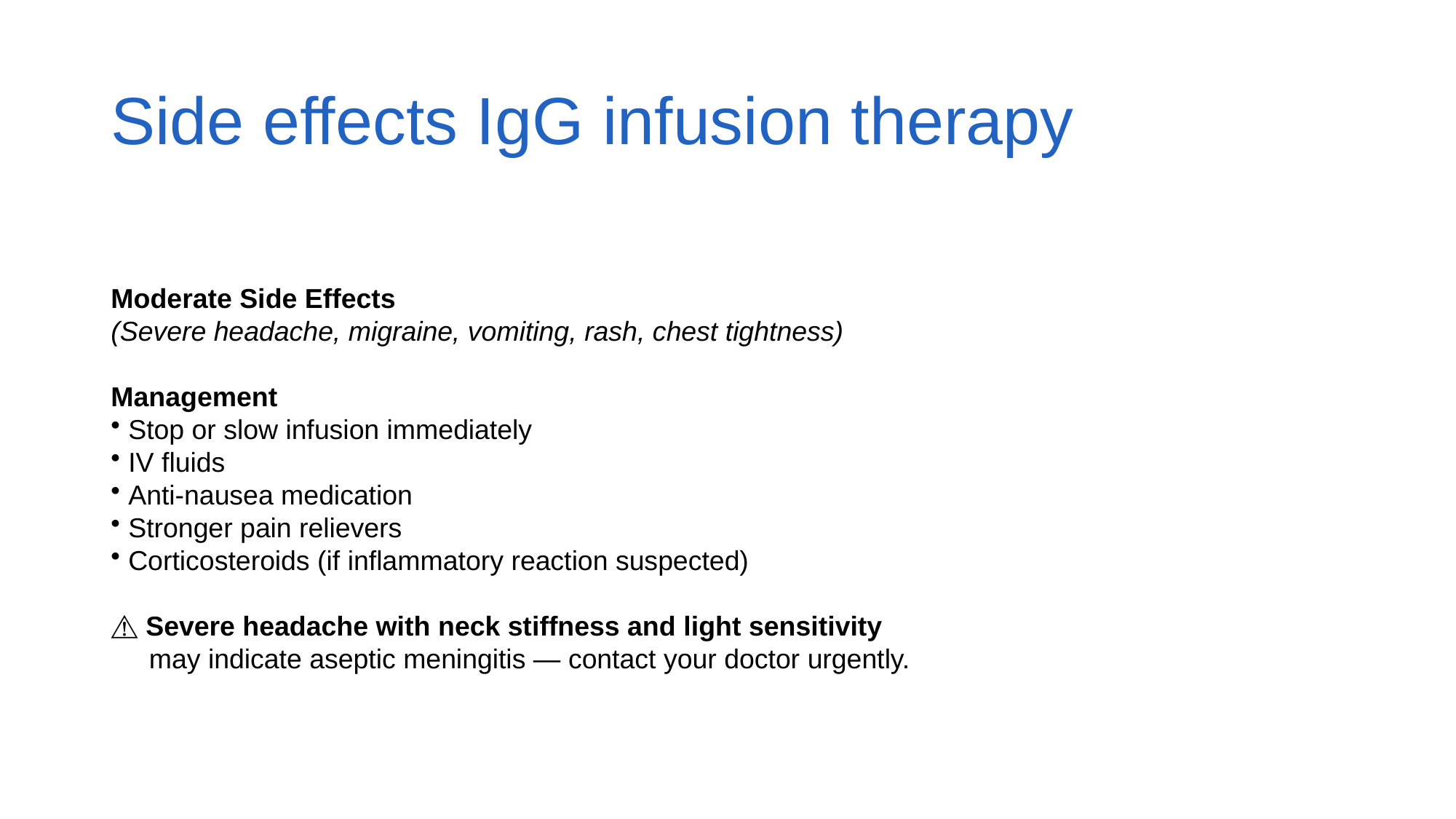

# Side effects IgG infusion therapy
Moderate Side Effects
(Severe headache, migraine, vomiting, rash, chest tightness)

Management
 Stop or slow infusion immediately
 IV fluids
 Anti-nausea medication
 Stronger pain relievers
 Corticosteroids (if inflammatory reaction suspected)

⚠️ Severe headache with neck stiffness and light sensitivity
     may indicate aseptic meningitis — contact your doctor urgently.